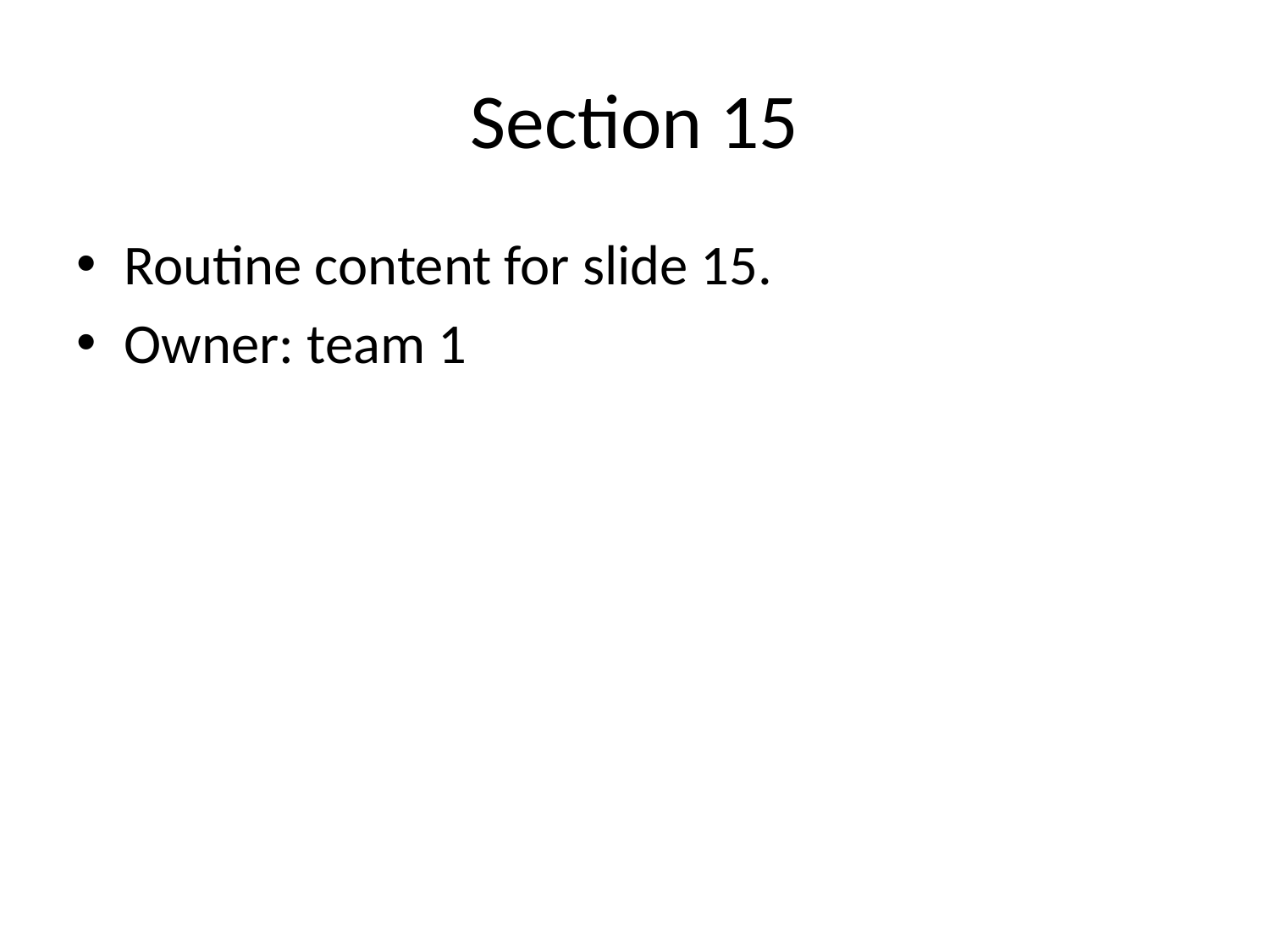

# Section 15
Routine content for slide 15.
Owner: team 1